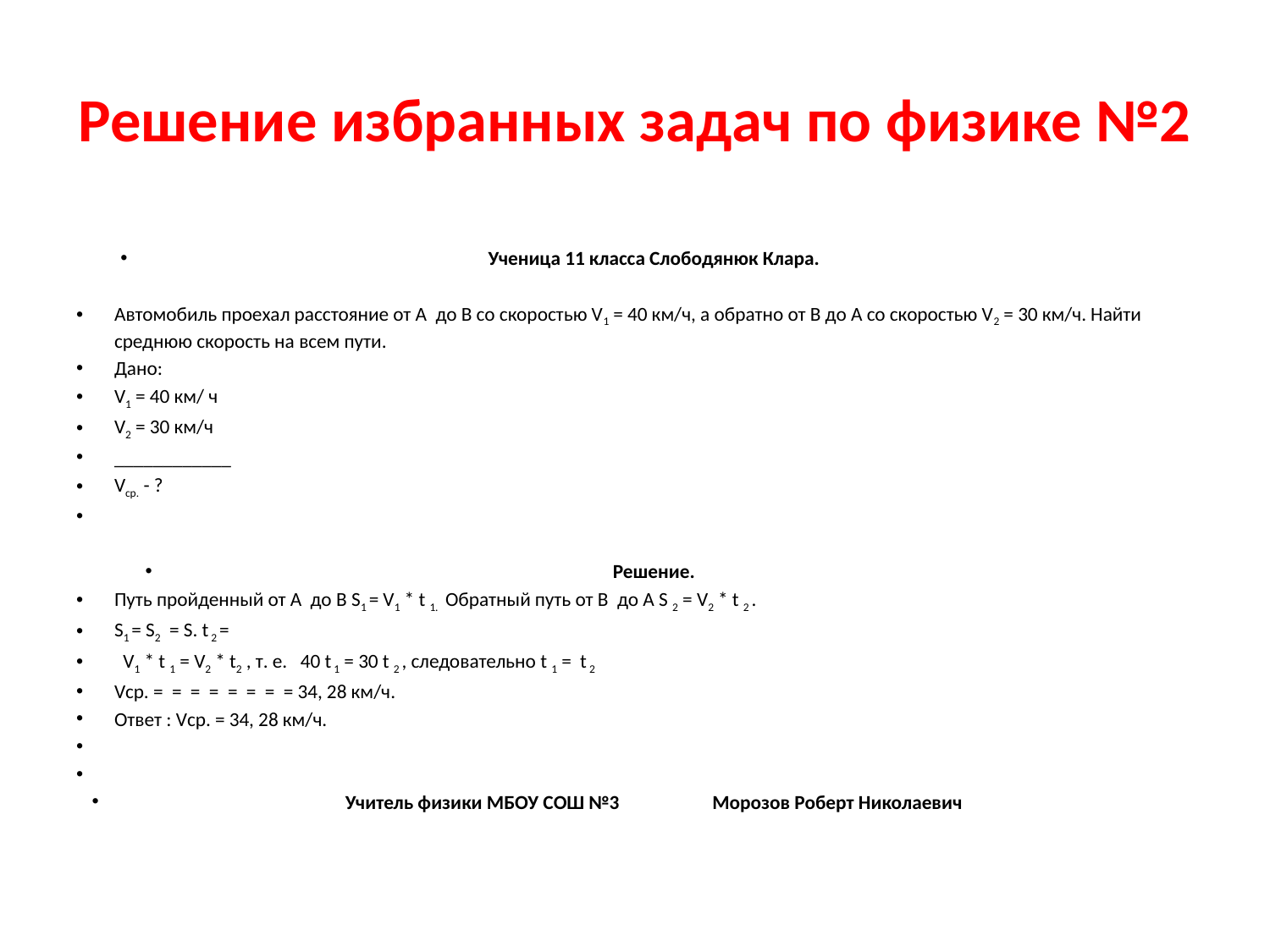

# Решение избранных задач по физике №2

Ученица 11 класса Слободянюк Клара.

Автомобиль проехал расстояние от А  до В со скоростью V1 = 40 км/ч, а обратно от В до А со скоростью V2 = 30 км/ч. Найти среднюю скорость на всем пути.
Дано:
V1 = 40 км/ ч
V2 = 30 км/ч
____________
Vср. - ?

Решение.
Путь пройденный от А  до В S1 = V1 * t 1.  Обратный путь от В  до А S 2 = V2 * t 2 .
S1 = S2  = S. t 2 =
  V1 * t 1 = V2 * t2 , т. е.   40 t 1 = 30 t 2 , следовательно t 1 =  t 2
Vср. =  =  =  =  =  =  =  = 34, 28 км/ч.
Ответ : Vср. = 34, 28 км/ч.

Учитель физики МБОУ СОШ №3                     Морозов Роберт Николаевич